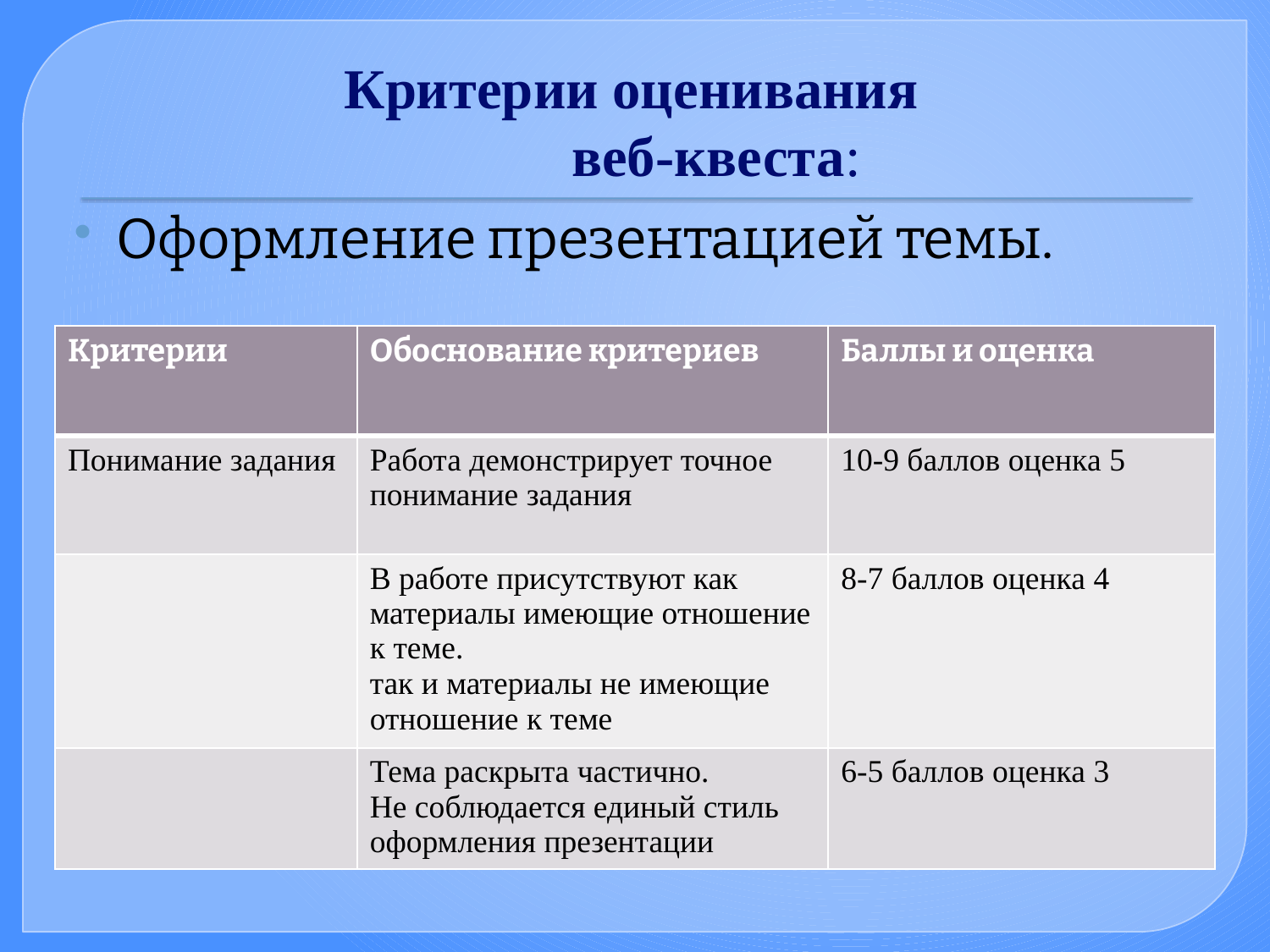

# Критерии оценивания веб-квеста:
Оформление презентацией темы.
| Критерии | Обоснование критериев | Баллы и оценка |
| --- | --- | --- |
| Понимание задания | Работа демонстрирует точное понимание задания | 10-9 баллов оценка 5 |
|  | В работе присутствуют как материалы имеющие отношение к теме. так и материалы не имеющие отношение к теме | 8-7 баллов оценка 4 |
|  | Тема раскрыта частично. Не соблюдается единый стиль оформления презентации | 6-5 баллов оценка 3 |